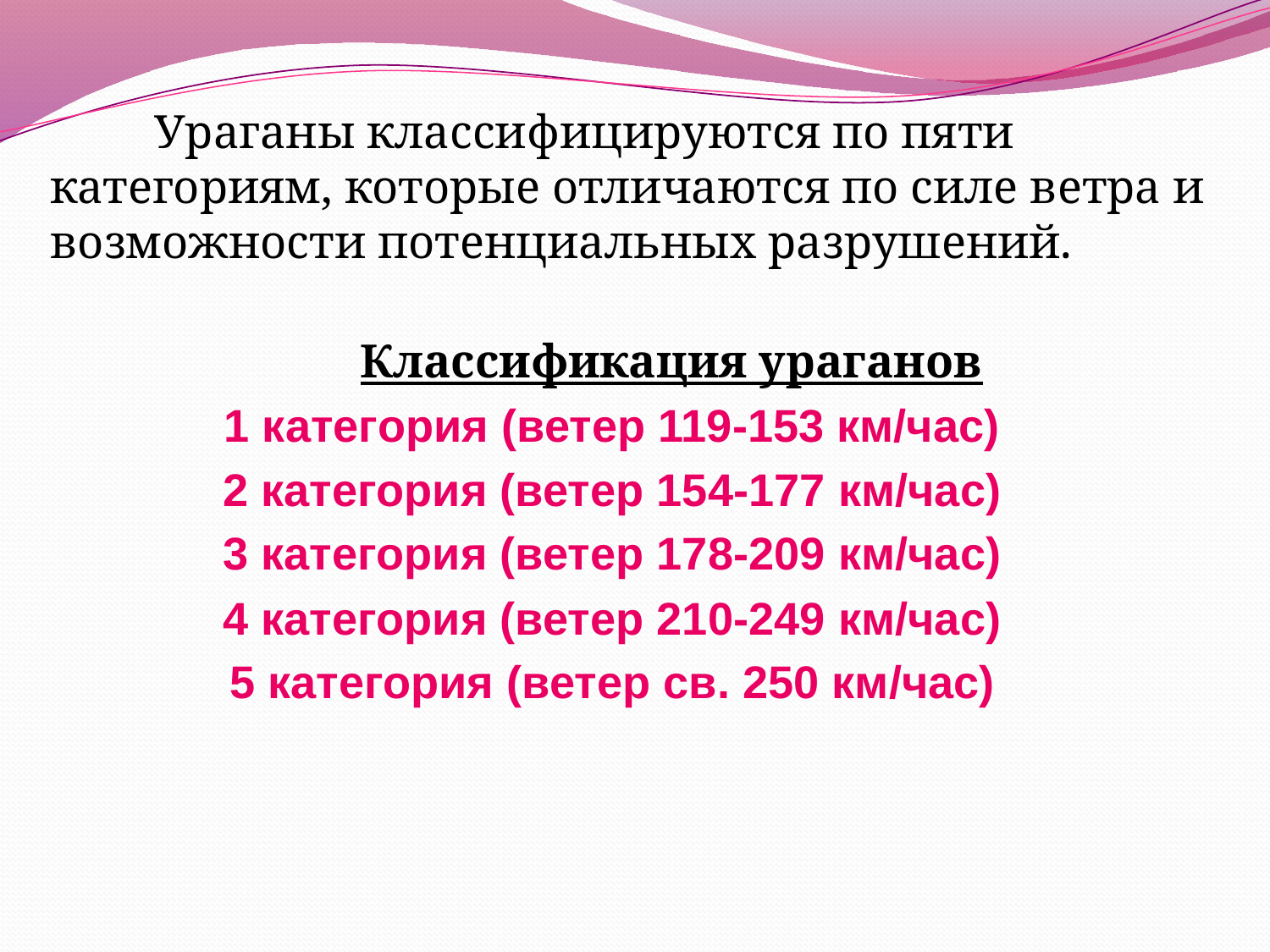

Ураганы классифицируются по пяти категориям, которые отличаются по силе ветра и возможности потенциальных разрушений.
          Классификация ураганов
1 категория (ветер 119-153 км/час)
2 категория (ветер 154-177 км/час)
3 категория (ветер 178-209 км/час)
4 категория (ветер 210-249 км/час)
5 категория (ветер св. 250 км/час)